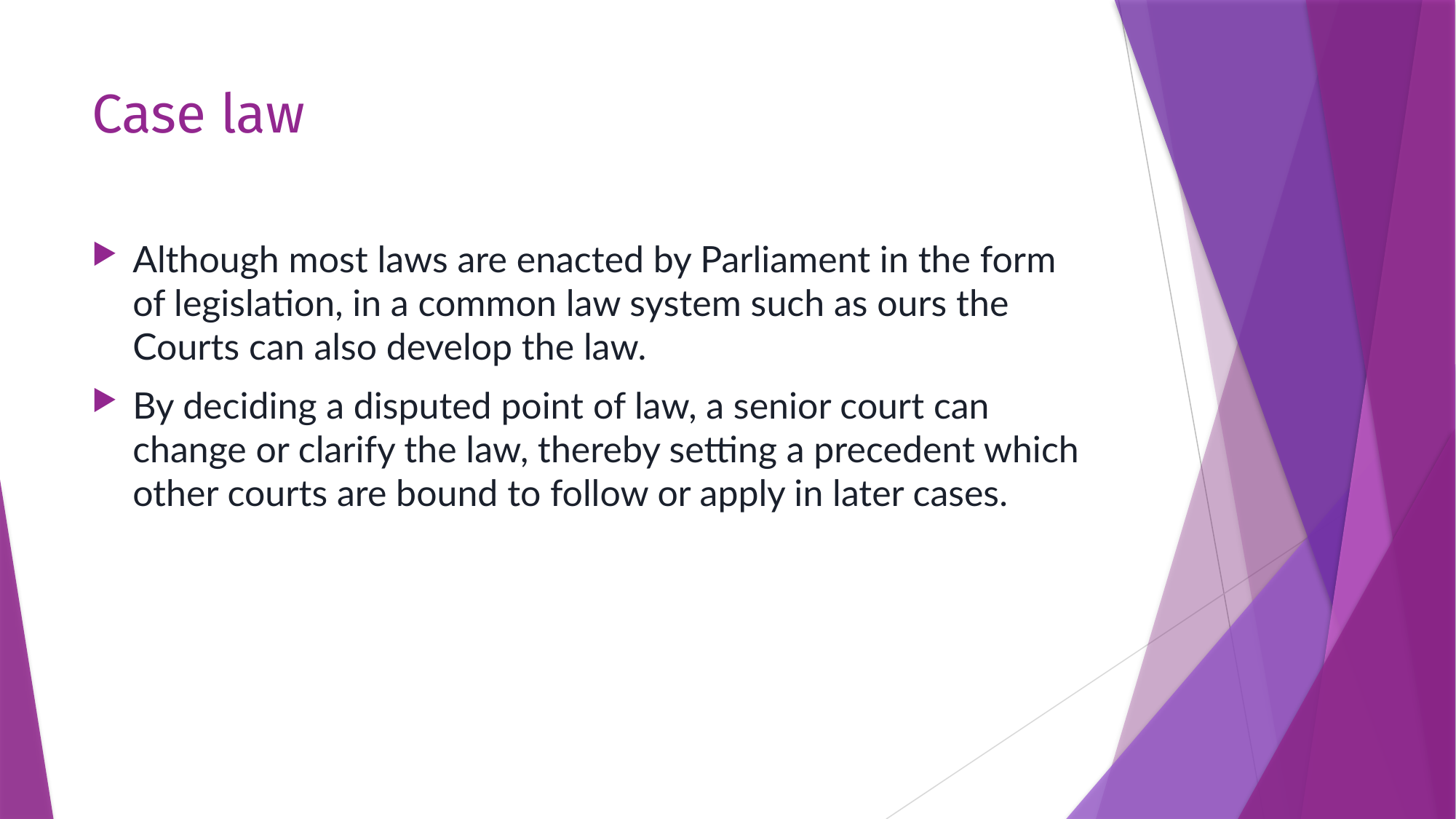

# Case law
Although most laws are enacted by Parliament in the form of legislation, in a common law system such as ours the Courts can also develop the law.
By deciding a disputed point of law, a senior court can change or clarify the law, thereby setting a precedent which other courts are bound to follow or apply in later cases.